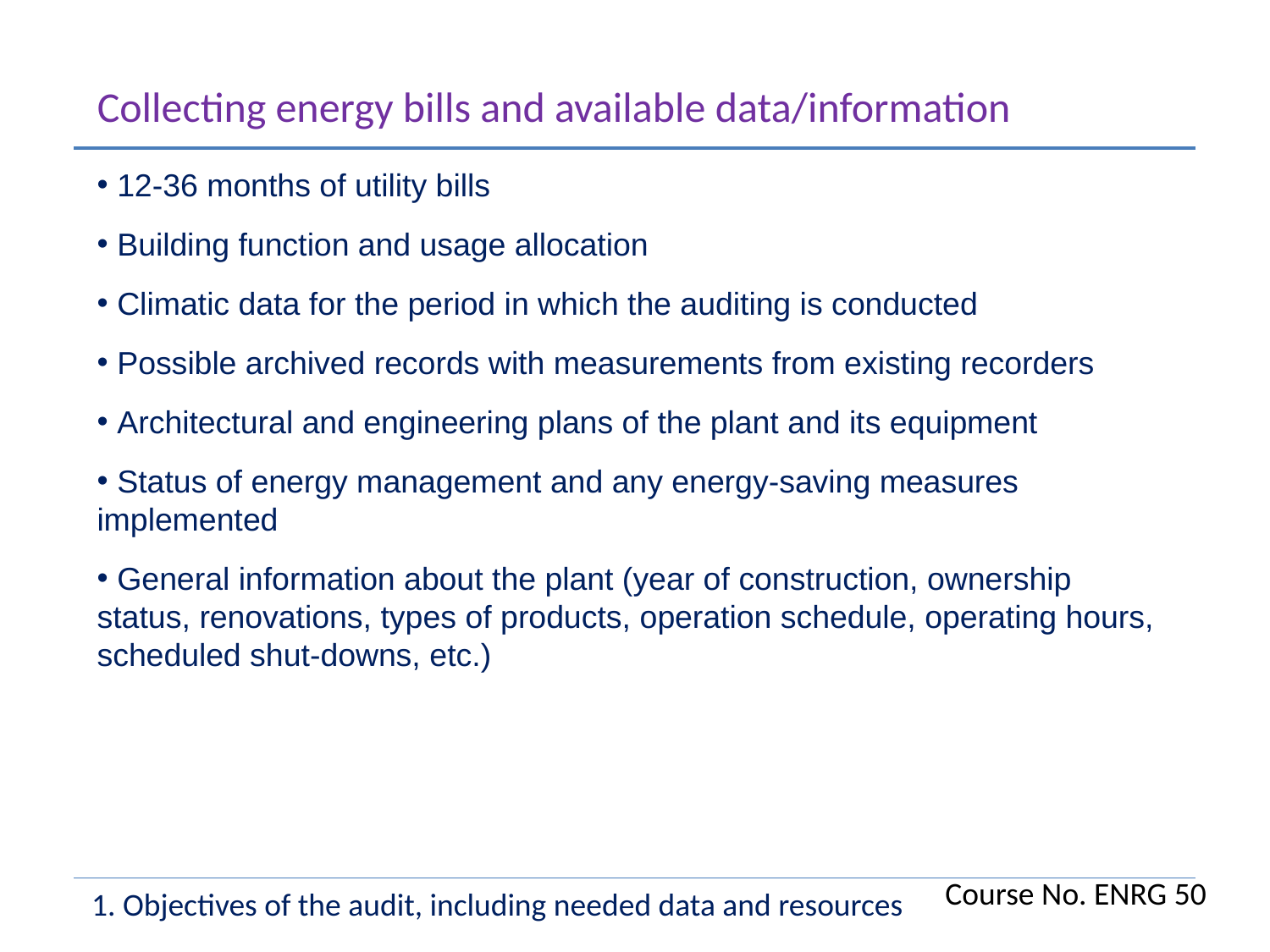

Collecting energy bills and available data/information
 12-36 months of utility bills
 Building function and usage allocation
 Climatic data for the period in which the auditing is conducted
 Possible archived records with measurements from existing recorders
 Architectural and engineering plans of the plant and its equipment
 Status of energy management and any energy-saving measures implemented
 General information about the plant (year of construction, ownership status, renovations, types of products, operation schedule, operating hours, scheduled shut-downs, etc.)
Course No. ENRG 50
1. Objectives of the audit, including needed data and resources